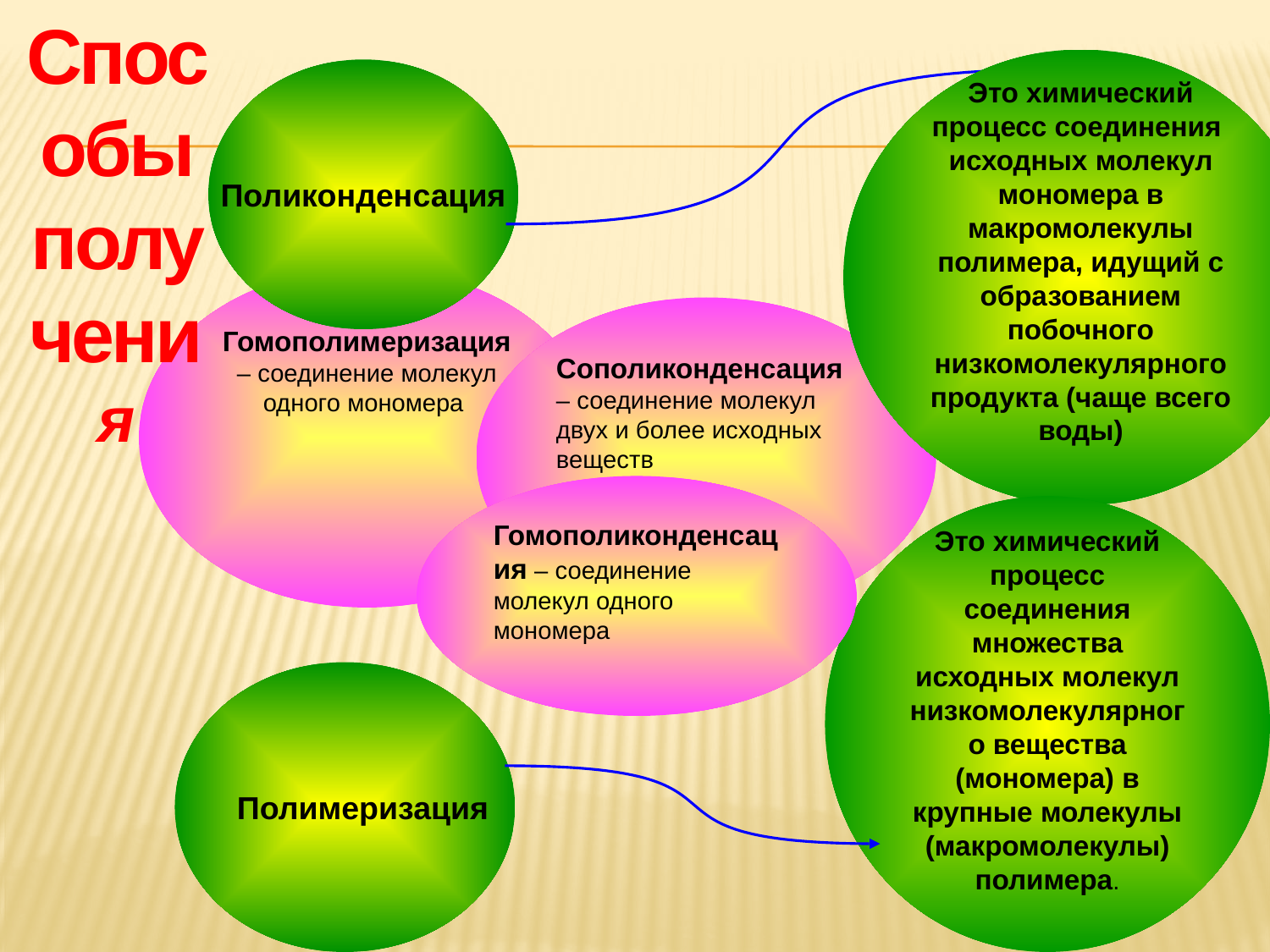

Способы получения
Это химический процесс соединения  исходных молекул мономера в макромолекулы полимера, идущий с образованием побочного низкомолекулярного продукта (чаще всего воды)

Поликонденсация
Гомополимеризация – соединение молекул одного мономера
Сополиконденсация– соединение молекул двух и более исходных веществ
Гомополиконденсация – соединение молекул одного мономера
Это химический процесс соединения множества исходных молекул низкомолекулярного вещества (мономера) в крупные молекулы (макромолекулы) полимера.

Полимеризация